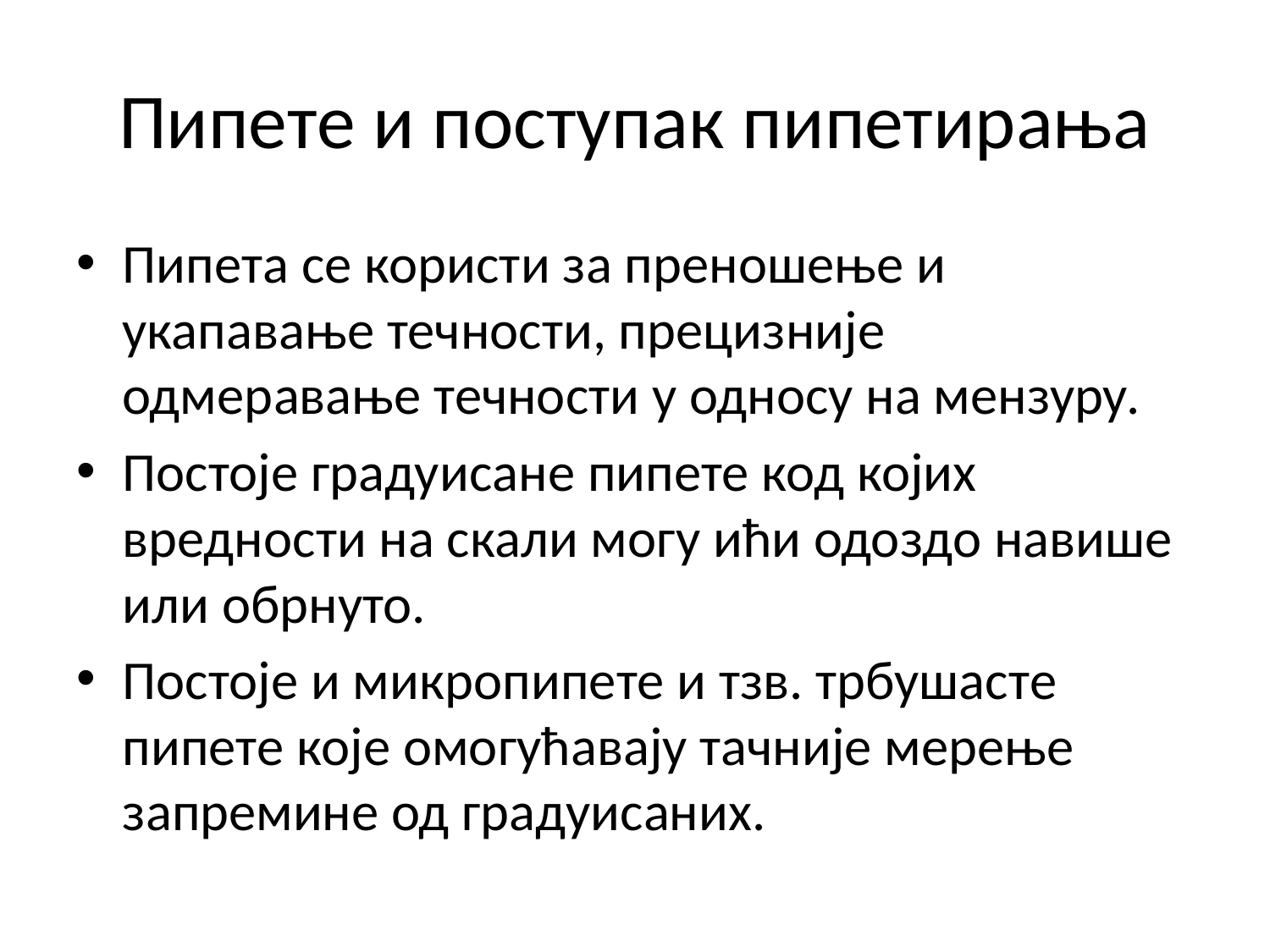

# Пипете и поступак пипетирања
Пипета се користи за преношење и укапавање течности, прецизније одмеравање течности у односу на мензуру.
Постоје градуисане пипете код којих вредности на скали могу ићи одоздо навише или обрнуто.
Постоје и микропипете и тзв. трбушасте пипете које омогућавају тачније мерење запремине од градуисаних.